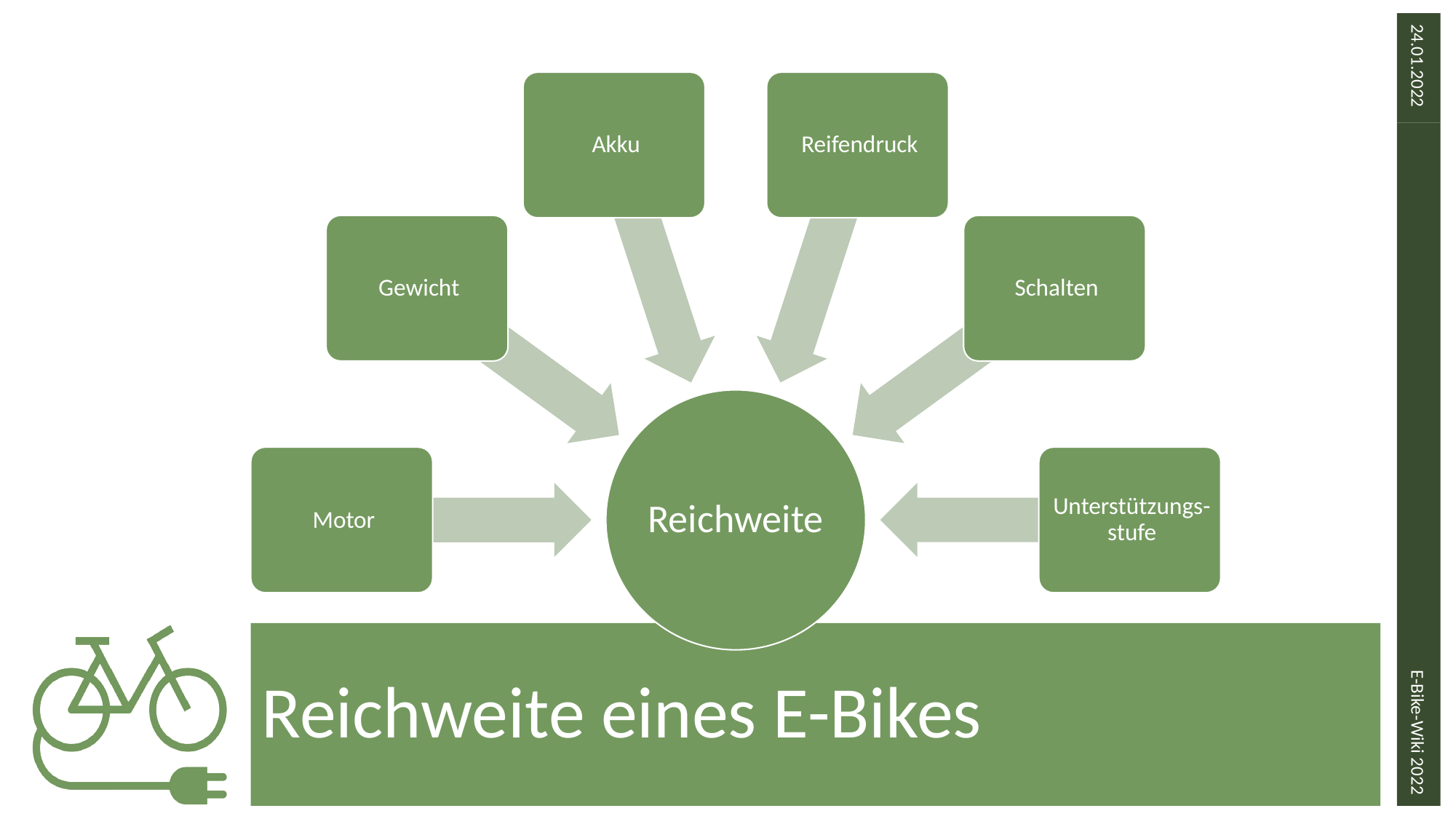

Reichweite
Motor
Gewicht
Akku
Reifendruck
Schalten
Unterstützungs-stufe
24.01.2022
E-Bike-Wiki 2022
# Reichweite eines E-Bikes